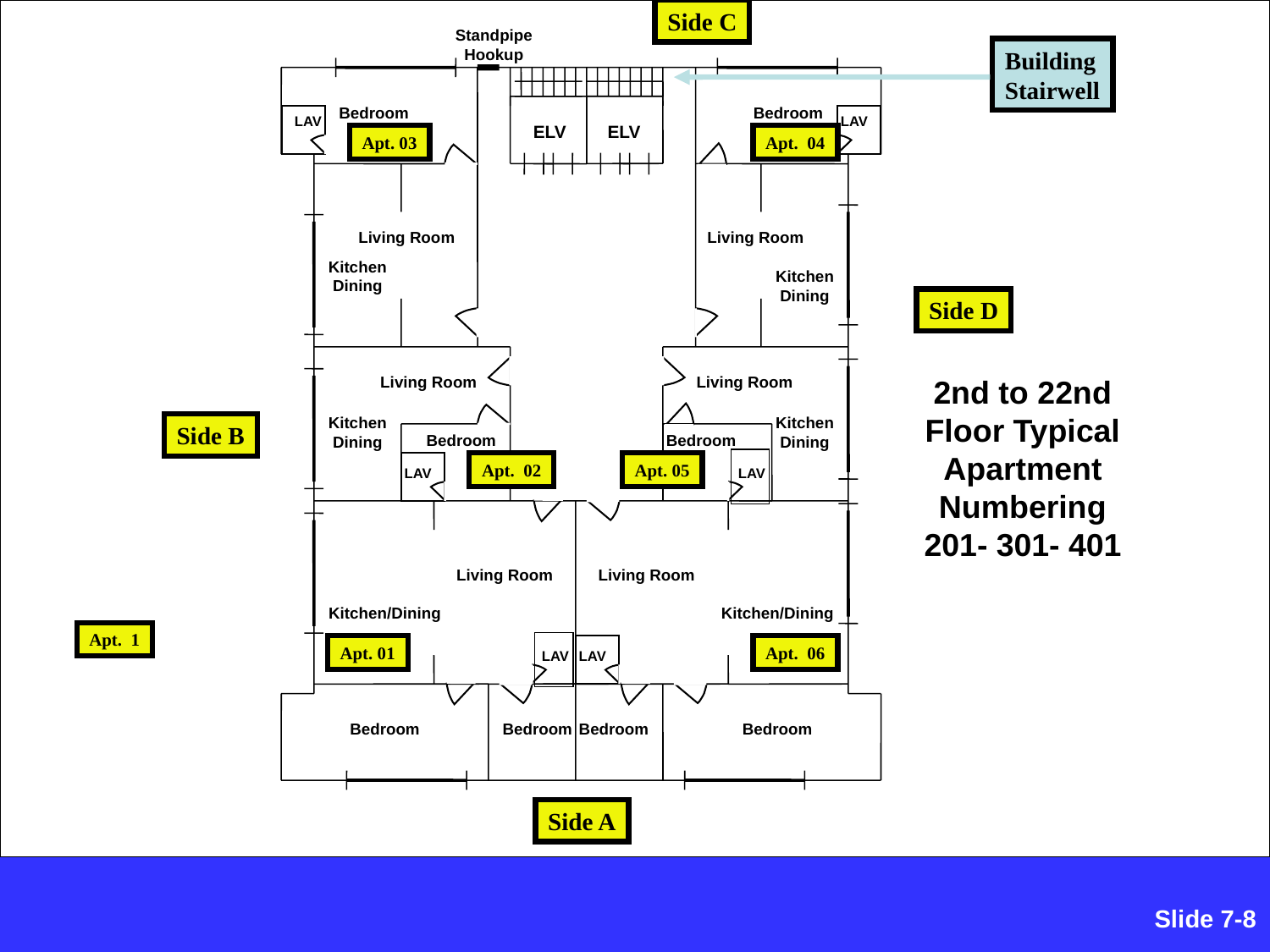

Side C
Standpipe Hookup
Building
Stairwell

ELV
ELV

Bedroom
Bedroom
LAV

LAV

Apt. 03
Apt.  04

Living Room
Living Room
Kitchen Dining
Kitchen Dining
Side D

Living Room
Living Room

2nd to 22nd Floor Typical Apartment Numbering 201- 301- 401

Kitchen Dining
Kitchen Dining
Side B
Bedroom

Bedroom

LAV

LAV
Apt.  02
Apt. 05

Living Room
Living Room
Kitchen/Dining
Kitchen/Dining
Apt.  1
Apt. 01

LAV

Apt.  06
LAV

Bedroom
Bedroom
Bedroom
Bedroom

Side A
Slide 7-8